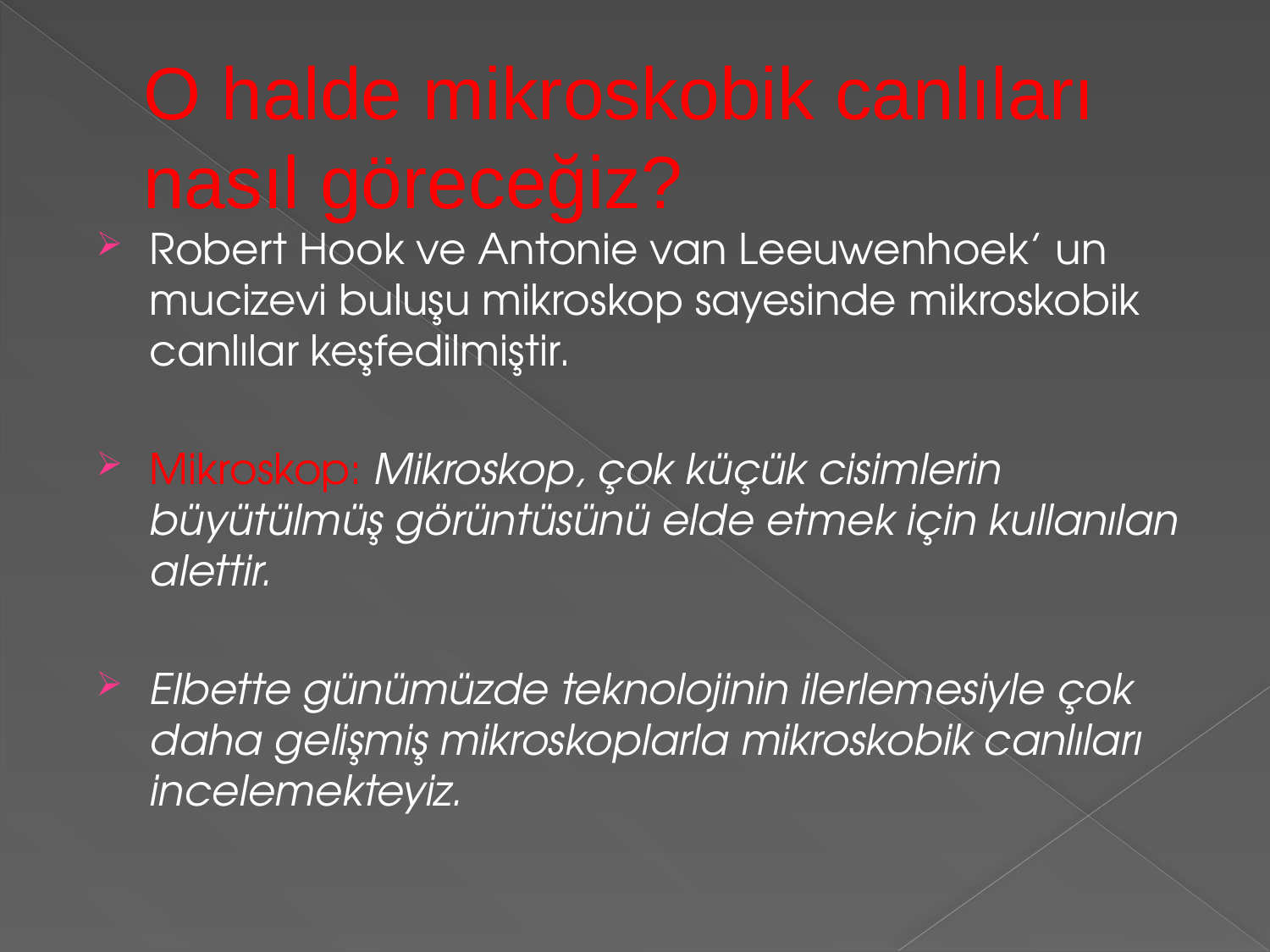

# O halde mikroskobik canlıları nasıl göreceğiz?
Robert Hook ve Antonie van Leeuwenhoek’ un mucizevi buluşu mikroskop sayesinde mikroskobik canlılar keşfedilmiştir.

Mikroskop: ​Mikroskop, çok küçük cisimlerin büyütülmüş görüntüsünü elde etmek için kullanılan alettir.

Elbette günümüzde teknolojinin ilerlemesiyle çok daha gelişmiş mikroskoplarla mikroskobik canlıları incelemekteyiz.